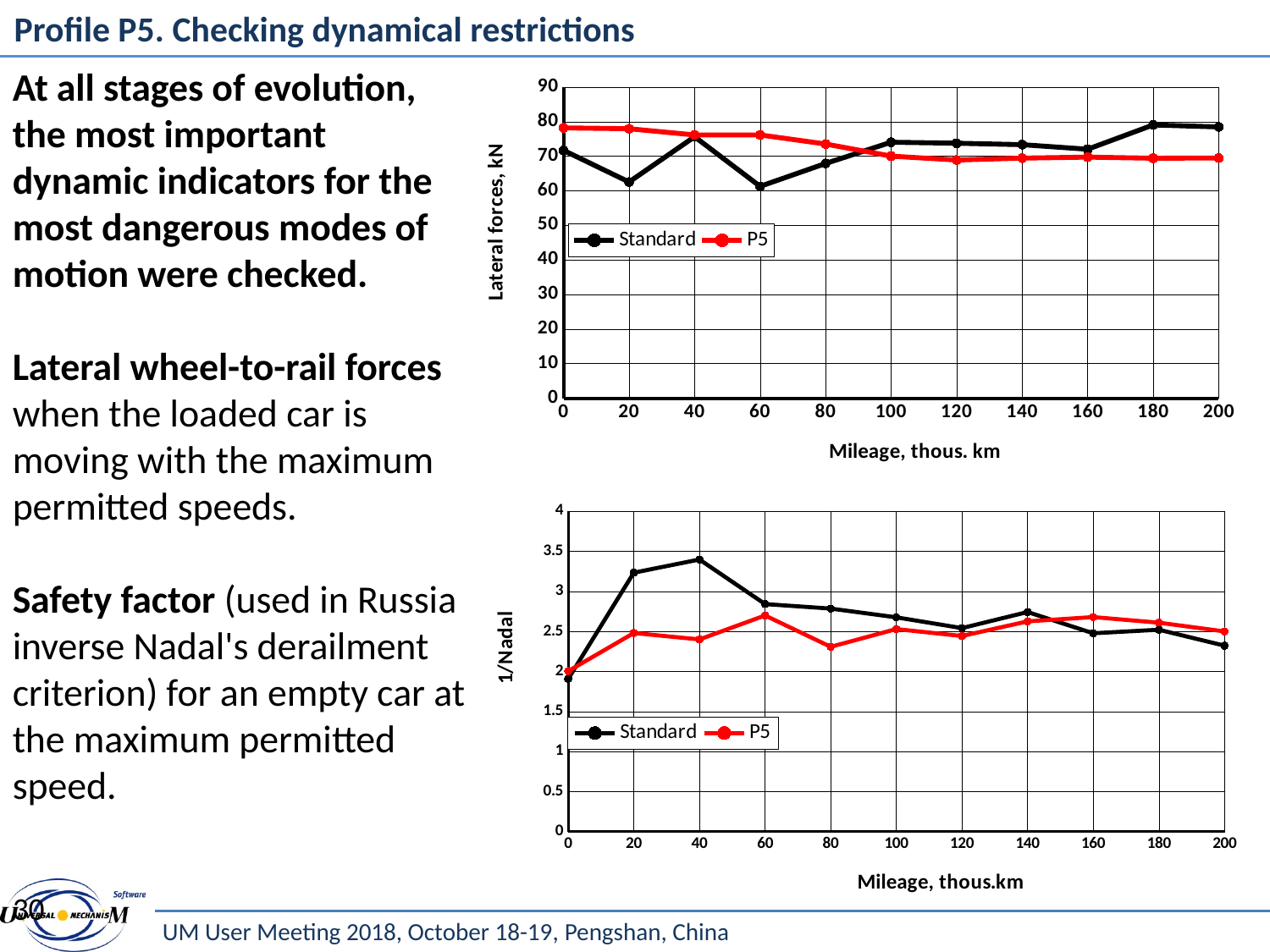

# Profile P5. Checking dynamical restrictions
At all stages of evolution, the most important dynamic indicators for the most dangerous modes of motion were checked.

Lateral wheel-to-rail forces when the loaded car is moving with the maximum permitted speeds.

Safety factor (used in Russia inverse Nadal's derailment criterion) for an empty car at the maximum permitted speed.

### Chart

| Category | Standard | P5 |
|---|---|---|
| 0 | 71.71 | 78.22 |
| 20 | 62.56 | 77.97 |
| 40 | 75.66 | 76.18 |
| 60 | 61.3 | 76.19 |
| 80 | 67.93 | 73.55 |
| 100 | 74.07 | 70.05 |
| 120 | 73.78 | 68.93 |
| 140 | 73.37 | 69.47 |
| 160 | 72.05 | 69.77 |
| 180 | 79.07 | 69.45 |
| 200 | 78.5 | 69.51 |

### Chart

| Category | Standard | P5 |
|---|---|---|
| 0 | 1.9083886 | 2.0048975 |
| 20 | 3.2347334 | 2.4814185 |
| 40 | 3.3992324 | 2.4011537 |
| 60 | 2.842633 | 2.7000752 |
| 80 | 2.7863751 | 2.3091223 |
| 100 | 2.6769477 | 2.5306201 |
| 120 | 2.5426438 | 2.4437907 |
| 140 | 2.7435168 | 2.6267132 |
| 160 | 2.4780941 | 2.6802395 |
| 180 | 2.5222807 | 2.6105237 |
| 200 | 2.3230136 | 2.5011828 |
30